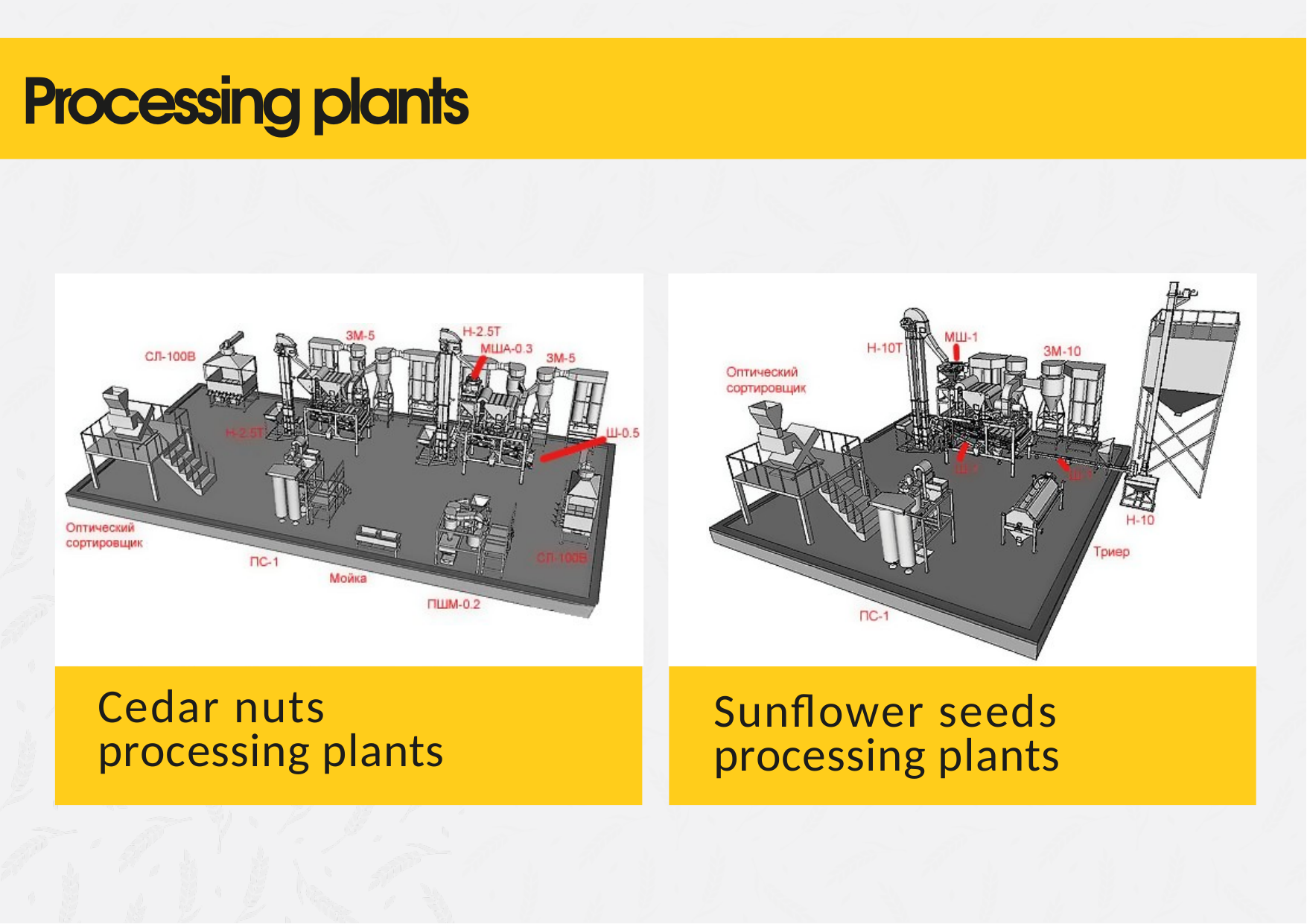

# Processing plants

Cedar nuts
Sunflower seeds
processing plants
processing plants